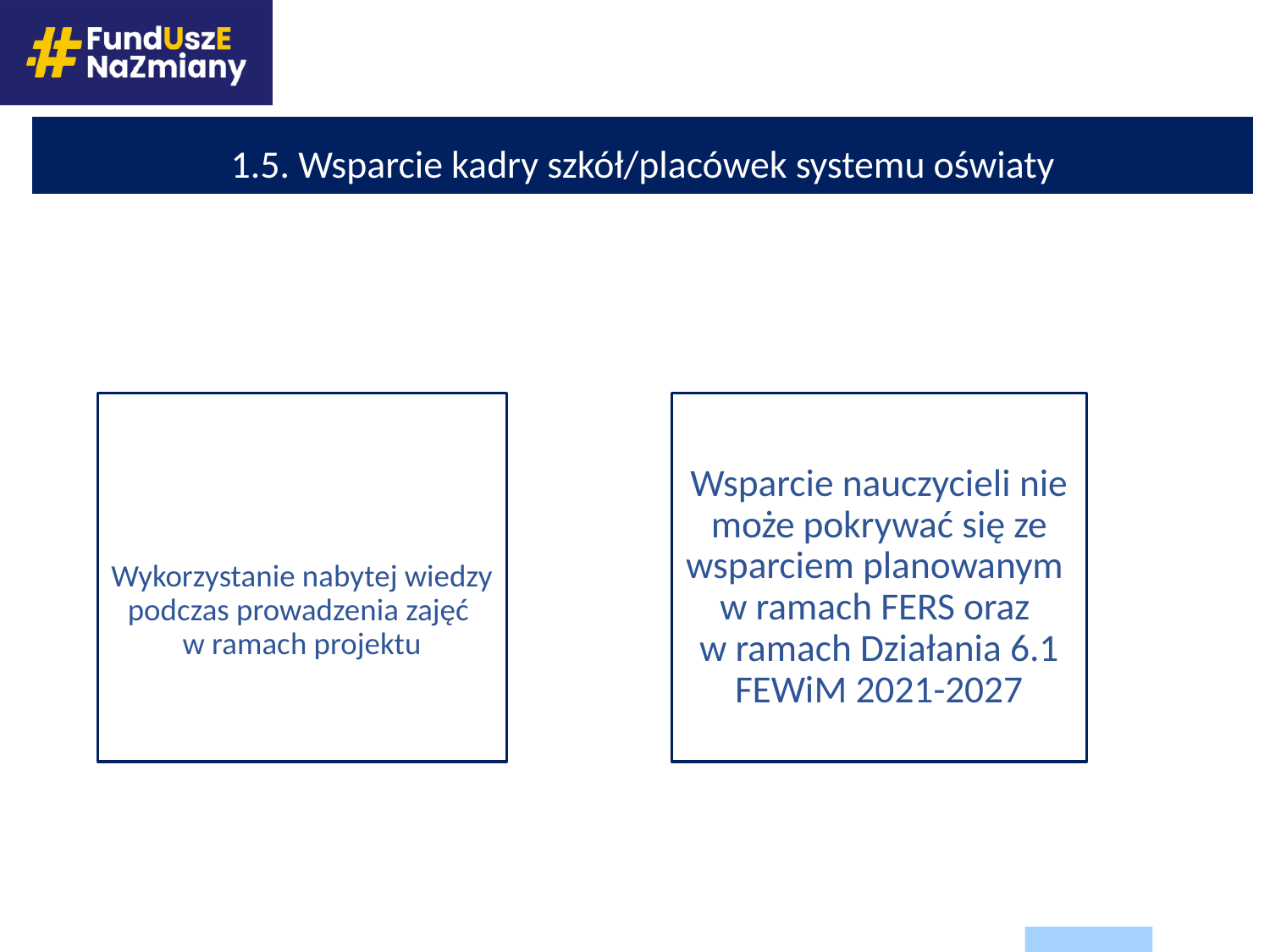

1.5. Wsparcie kadry szkół/placówek systemu oświaty
# Wykorzystanie nabytej wiedzy podczas prowadzenia zajęć w ramach projektu

Wsparcie nauczycieli nie może pokrywać się ze wsparciem planowanym
w ramach FERS oraz
w ramach Działania 6.1 FEWiM 2021-2027